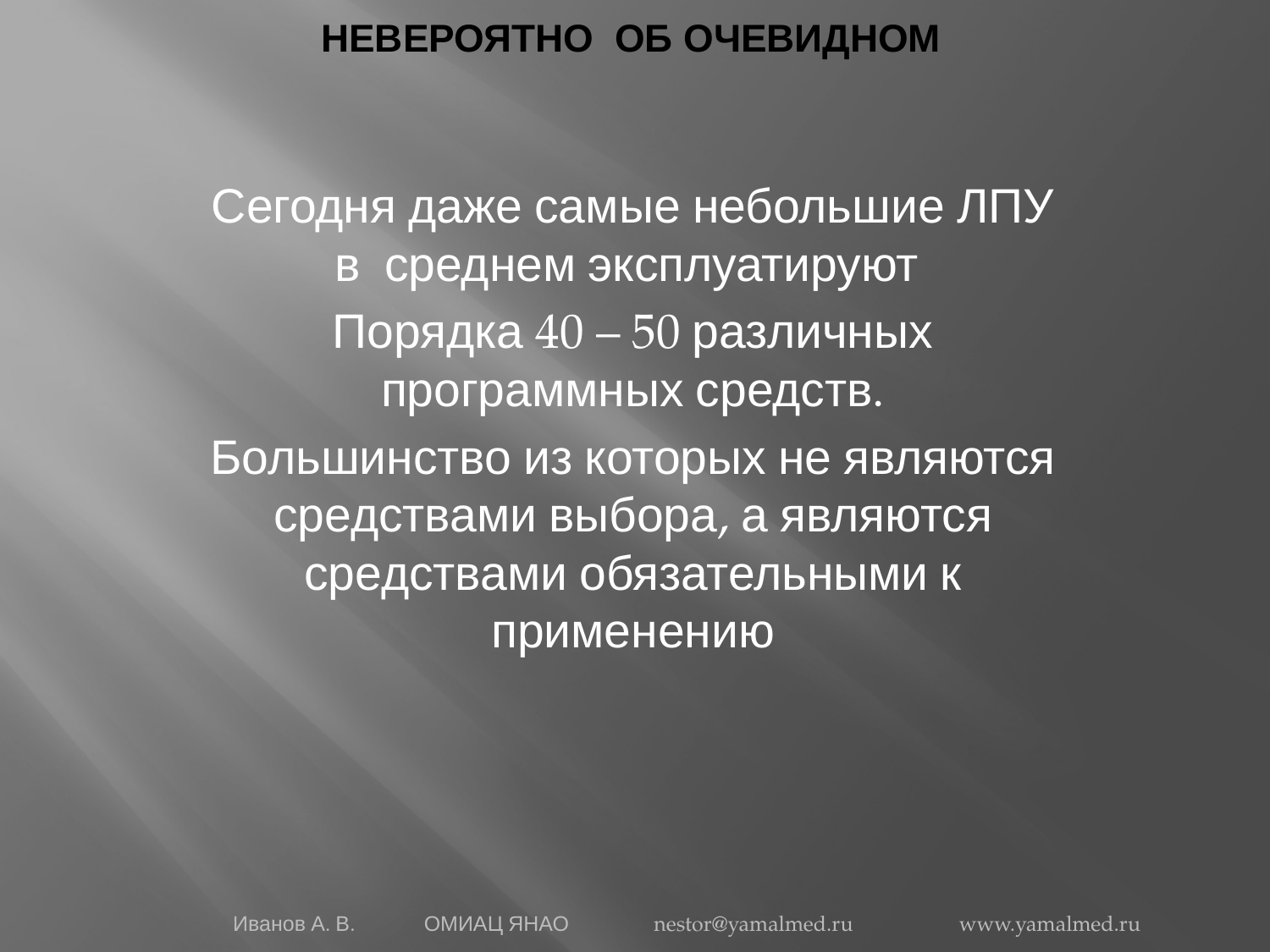

# Невероятно  об очевидном
Сегодня даже самые небольшие ЛПУ в  среднем эксплуатируют
Порядка 40 – 50 различных программных средств.
Большинство из которых не являются средствами выбора, а являются средствами обязательными к применению
Иванов А. В.             ОМИАЦ ЯНАО                nestor@yamalmed.ru                    www.yamalmed.ru